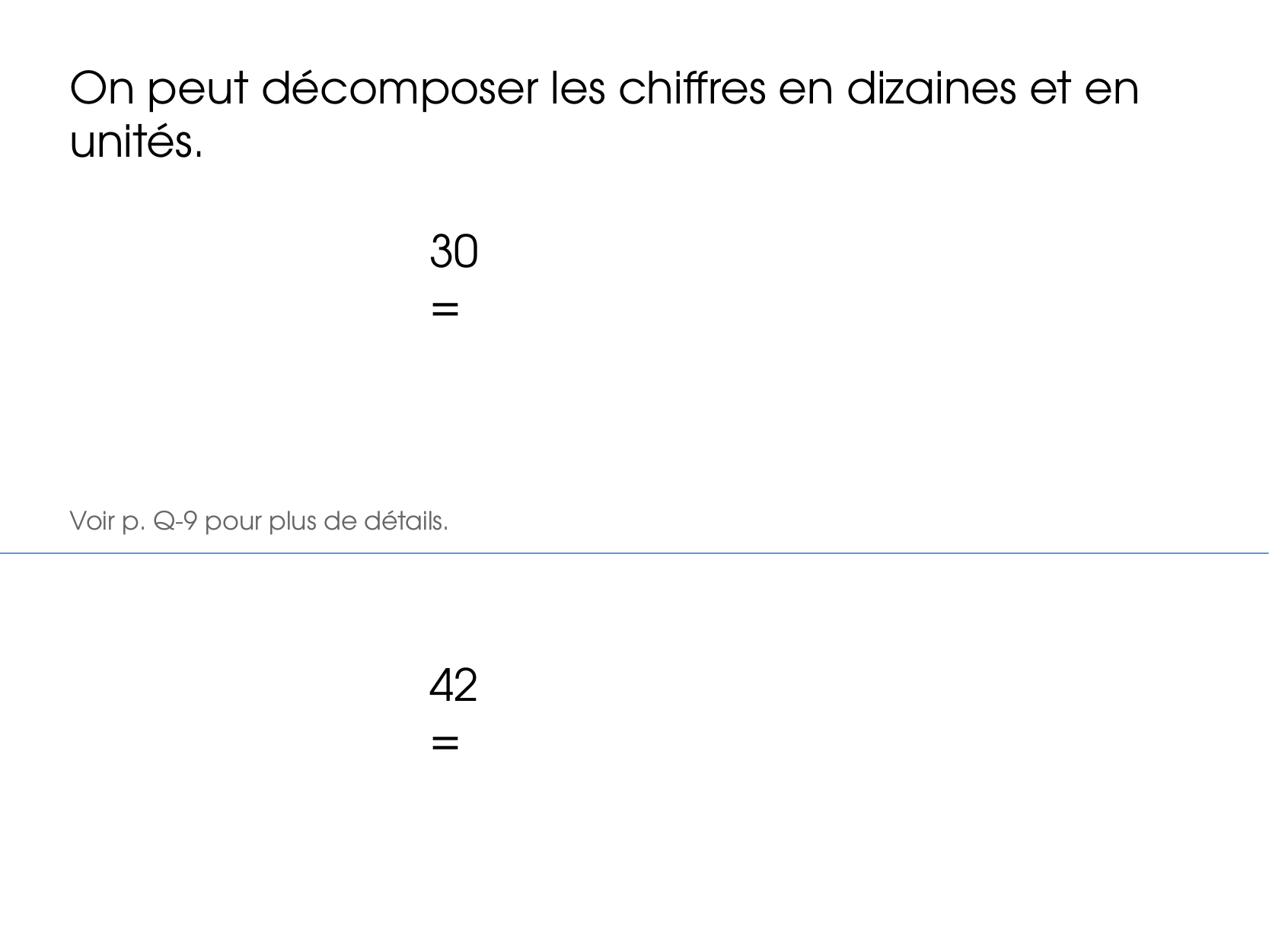

On peut décomposer les chiffres en dizaines et en unités.
30 =
Voir p. Q-9 pour plus de détails.
42 =